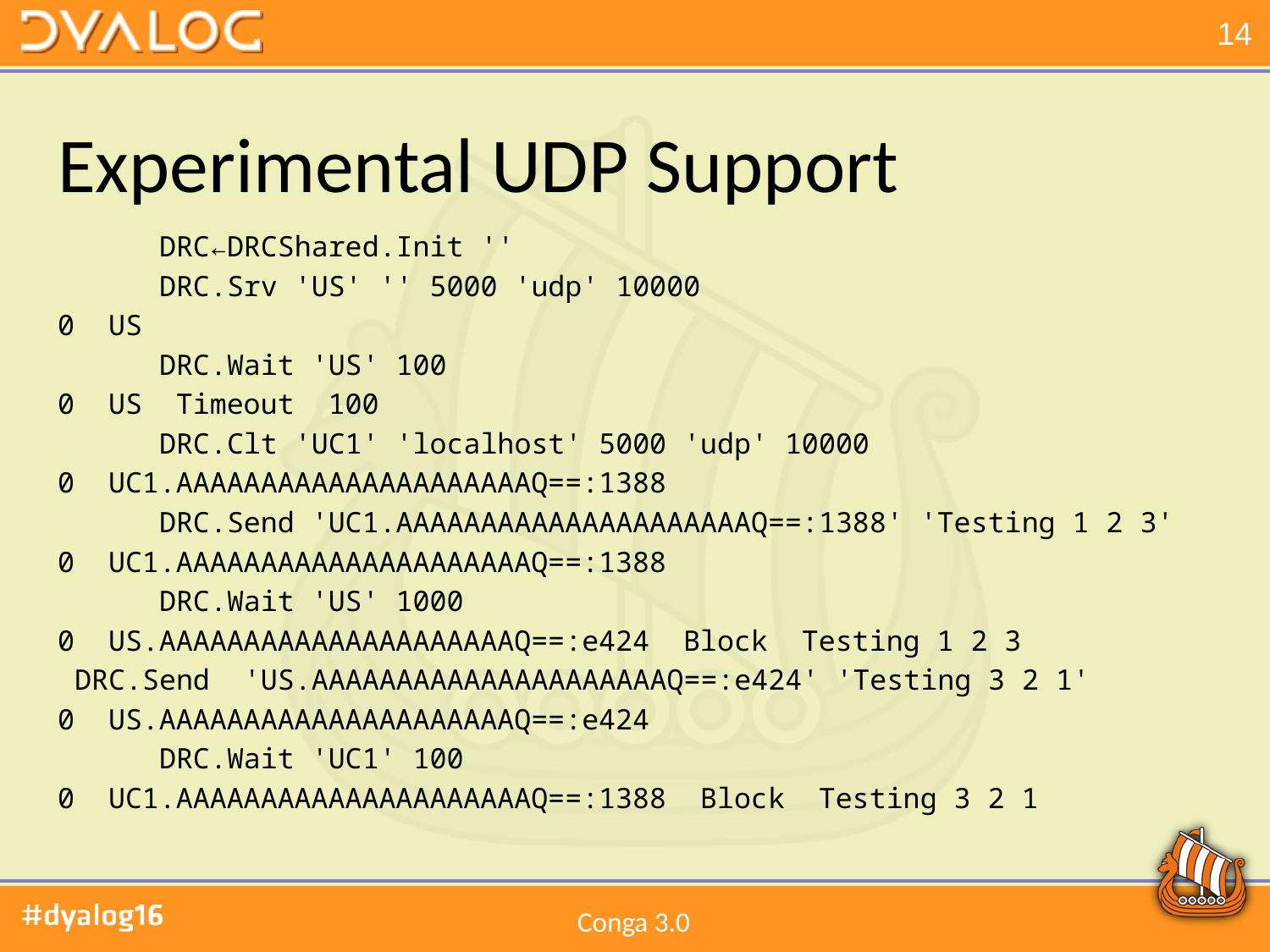

# Experimental UDP Support
      DRC←DRCShared.Init ''
      DRC.Srv 'US' '' 5000 'udp' 10000
0  US
      DRC.Wait 'US' 100
0  US  Timeout  100
      DRC.Clt 'UC1' 'localhost' 5000 'udp' 10000
0  UC1.AAAAAAAAAAAAAAAAAAAAAQ==:1388
      DRC.Send 'UC1.AAAAAAAAAAAAAAAAAAAAAQ==:1388' 'Testing 1 2 3'
0  UC1.AAAAAAAAAAAAAAAAAAAAAQ==:1388
      DRC.Wait 'US' 1000
0  US.AAAAAAAAAAAAAAAAAAAAAQ==:e424  Block  Testing 1 2 3
 DRC.Send  'US.AAAAAAAAAAAAAAAAAAAAAQ==:e424' 'Testing 3 2 1'
0  US.AAAAAAAAAAAAAAAAAAAAAQ==:e424
      DRC.Wait 'UC1' 100
0  UC1.AAAAAAAAAAAAAAAAAAAAAQ==:1388  Block  Testing 3 2 1

Conga 3.0